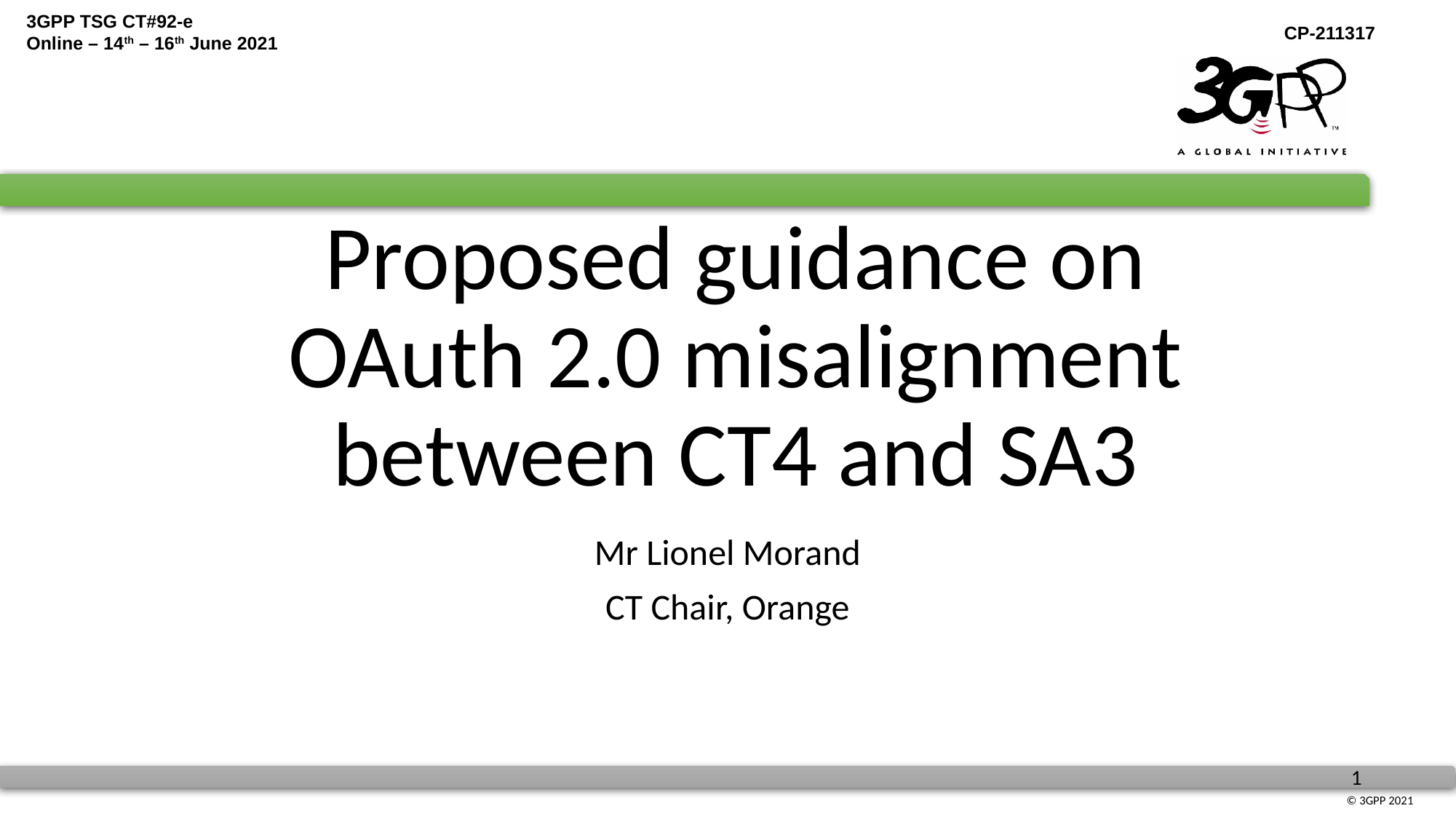

# Proposed guidance on OAuth 2.0 misalignment between CT4 and SA3
Mr Lionel Morand
CT Chair, Orange